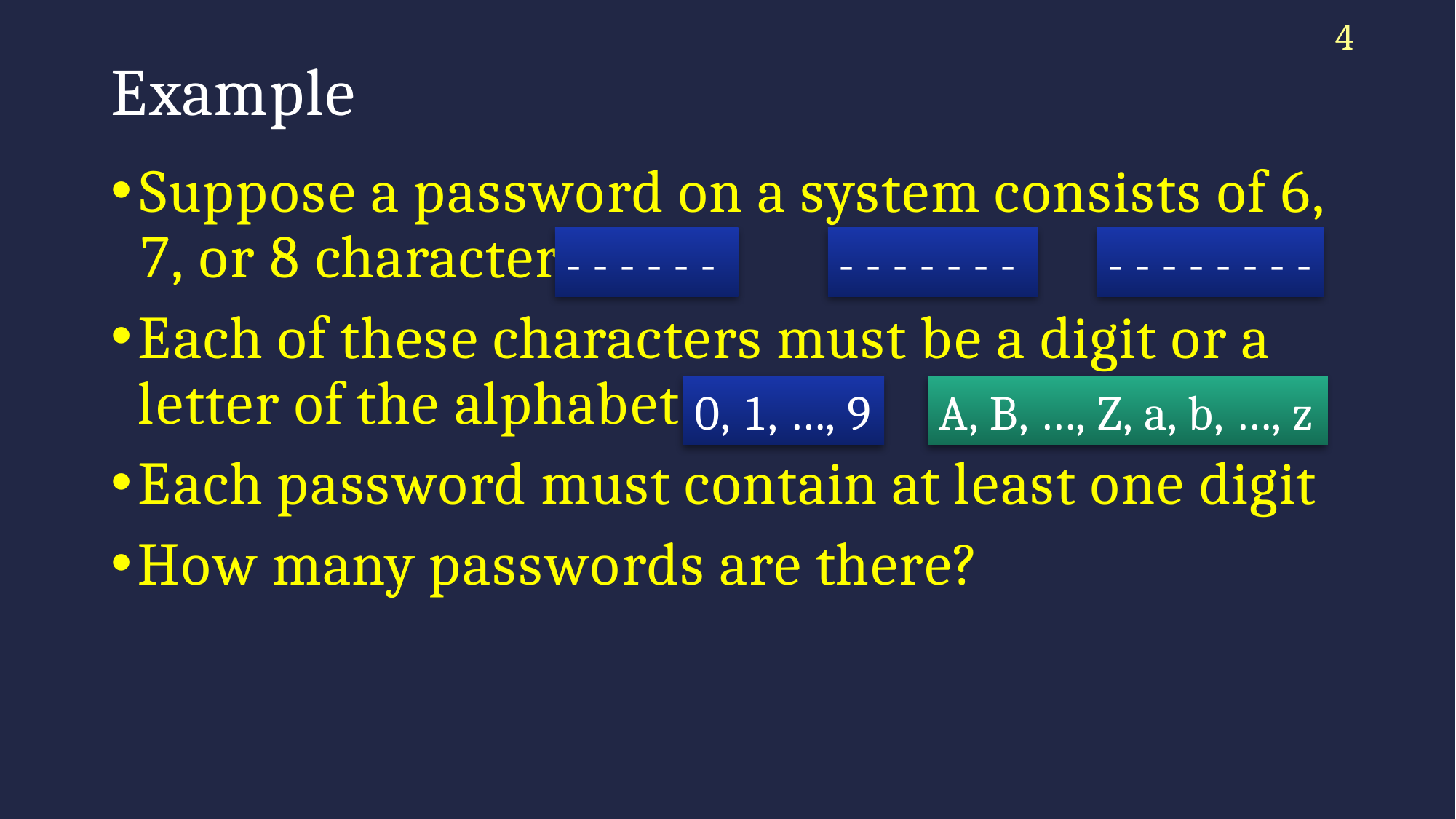

4
# Example
Suppose a password on a system consists of 6, 7, or 8 characters
Each of these characters must be a digit or a letter of the alphabet
Each password must contain at least one digit
How many passwords are there?
- - - - - - -
- - - - - -
- - - - - - - -
0, 1, …, 9
A, B, …, Z, a, b, …, z